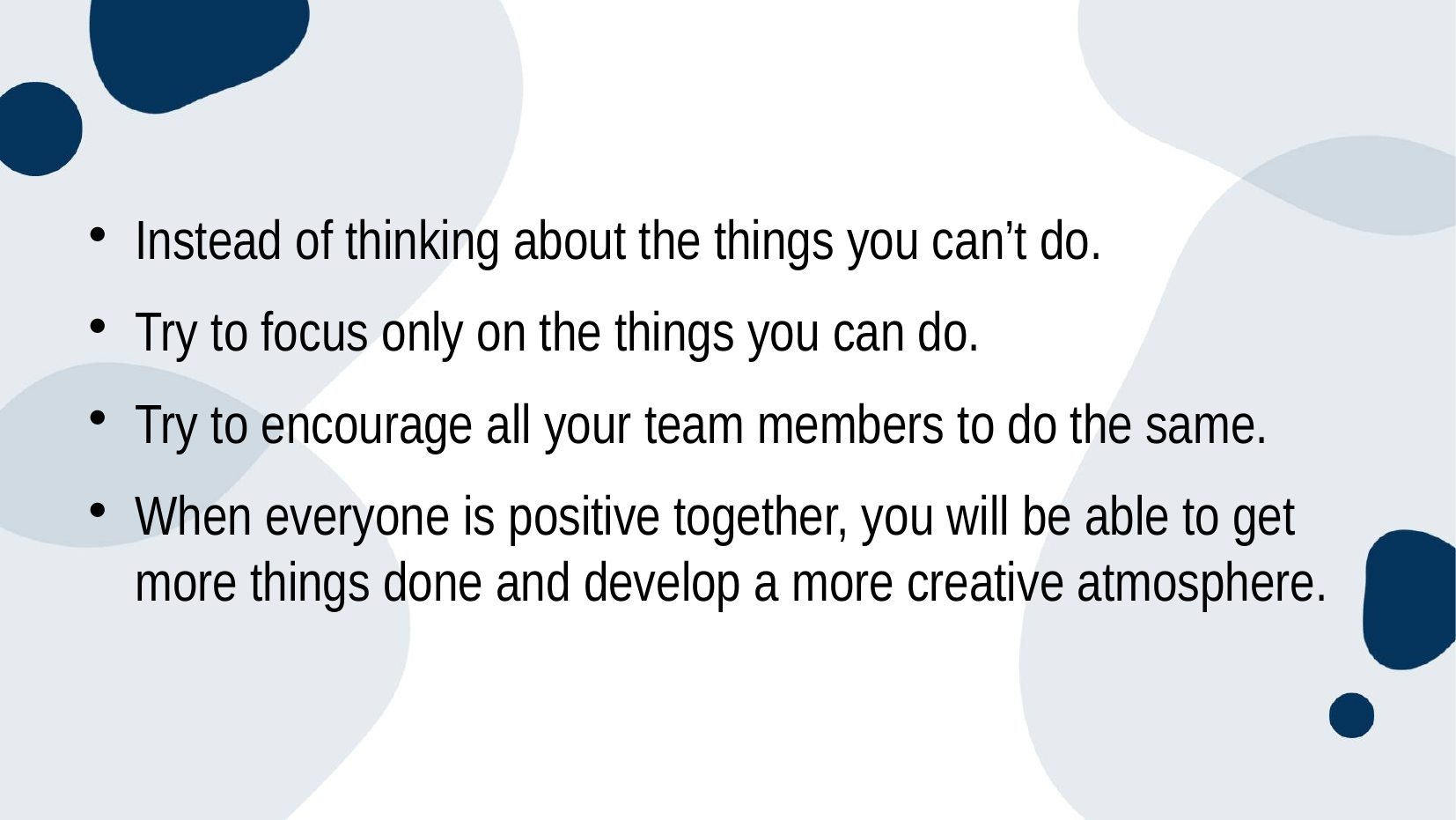

Instead of thinking about the things you can’t do.
Try to focus only on the things you can do.
Try to encourage all your team members to do the same.
When everyone is positive together, you will be able to get more things done and develop a more creative atmosphere.